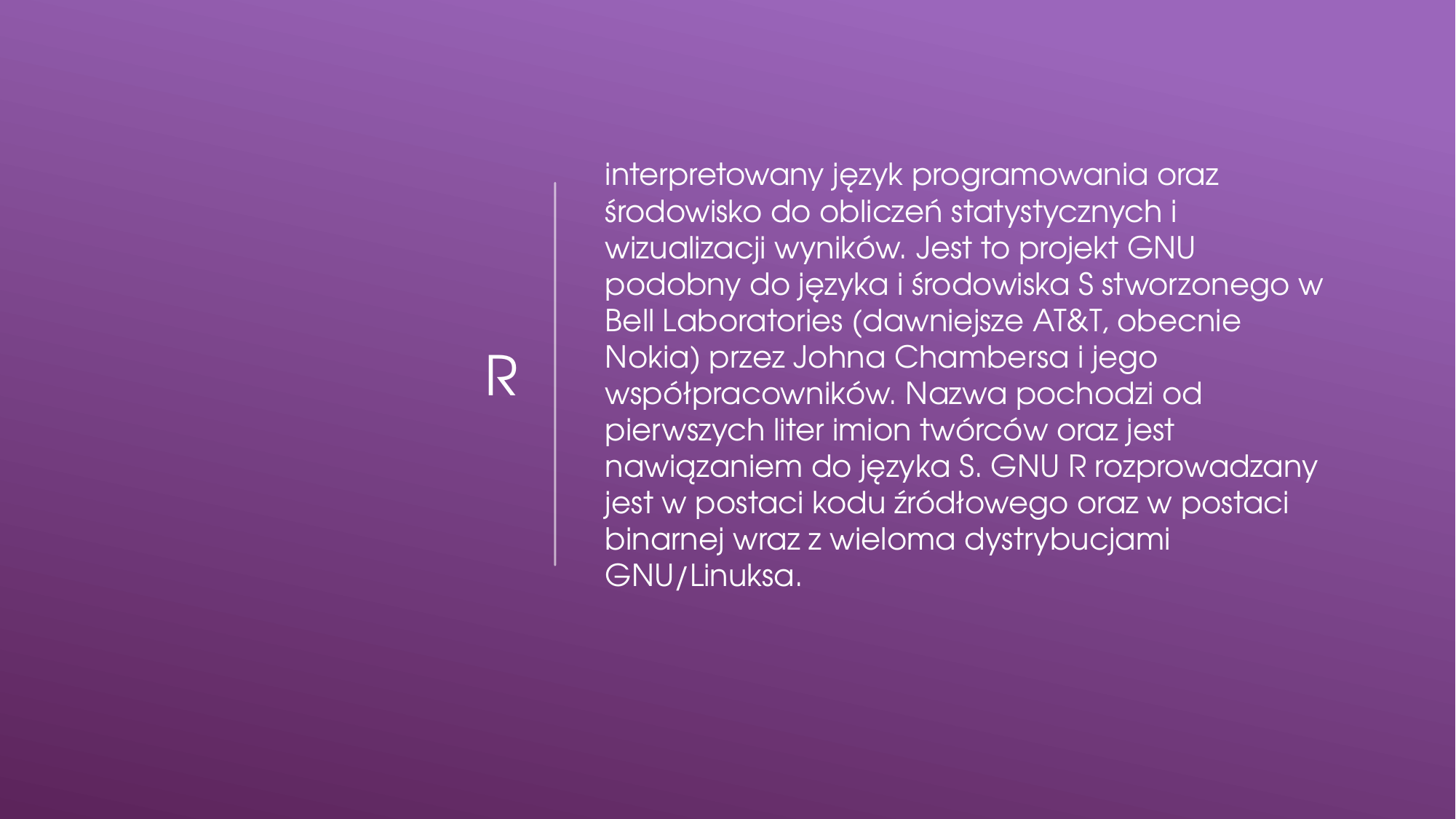

# R
interpretowany język programowania oraz środowisko do obliczeń statystycznych i wizualizacji wyników. Jest to projekt GNU podobny do języka i środowiska S stworzonego w Bell Laboratories (dawniejsze AT&T, obecnie Nokia) przez Johna Chambersa i jego współpracowników. Nazwa pochodzi od pierwszych liter imion twórców oraz jest nawiązaniem do języka S. GNU R rozprowadzany jest w postaci kodu źródłowego oraz w postaci binarnej wraz z wieloma dystrybucjami GNU/Linuksa.